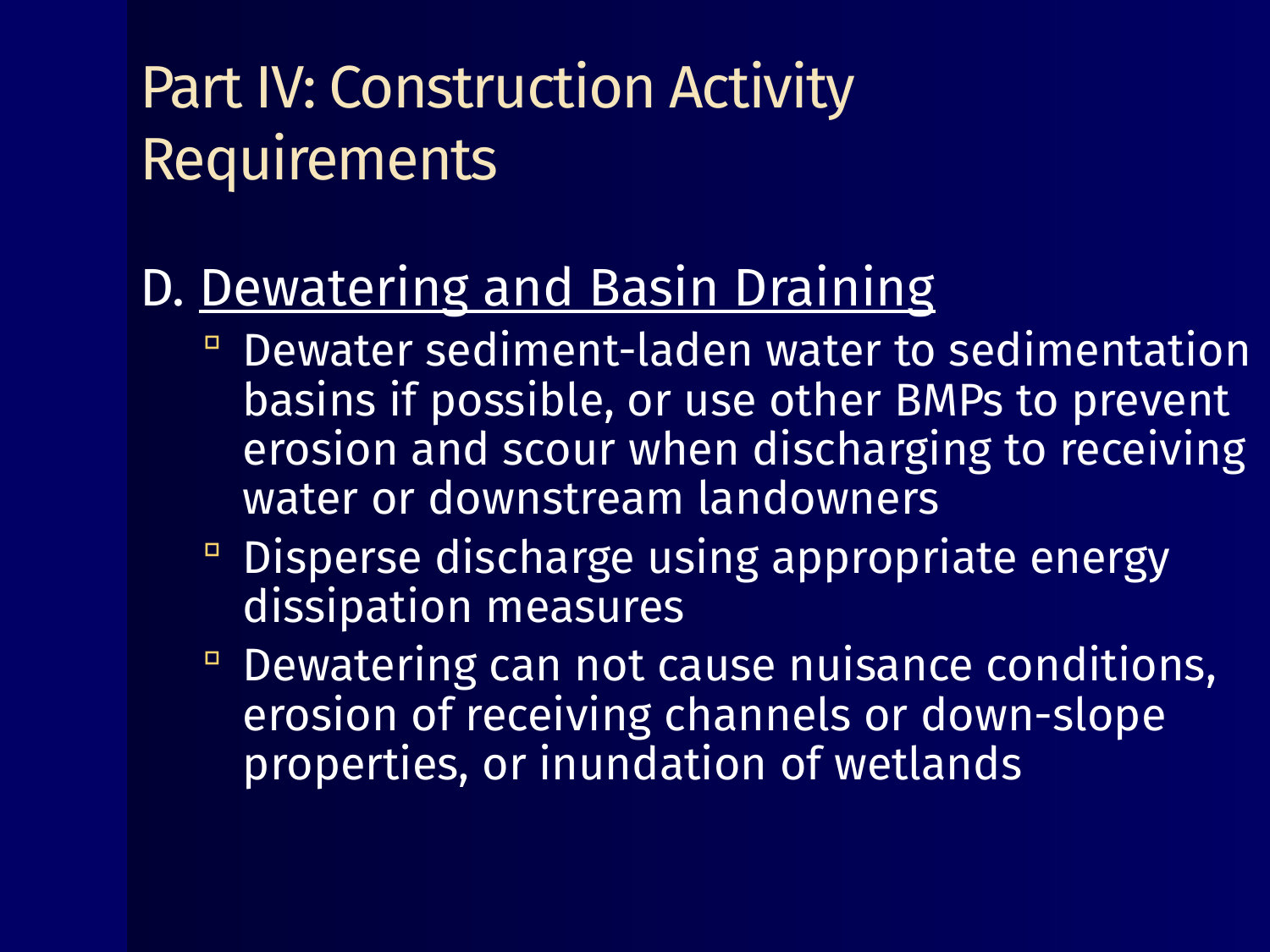

# Part IV: Construction Activity Requirements
D. Dewatering and Basin Draining
Dewater sediment-laden water to sedimentation basins if possible, or use other BMPs to prevent erosion and scour when discharging to receiving water or downstream landowners
Disperse discharge using appropriate energy dissipation measures
Dewatering can not cause nuisance conditions, erosion of receiving channels or down-slope properties, or inundation of wetlands